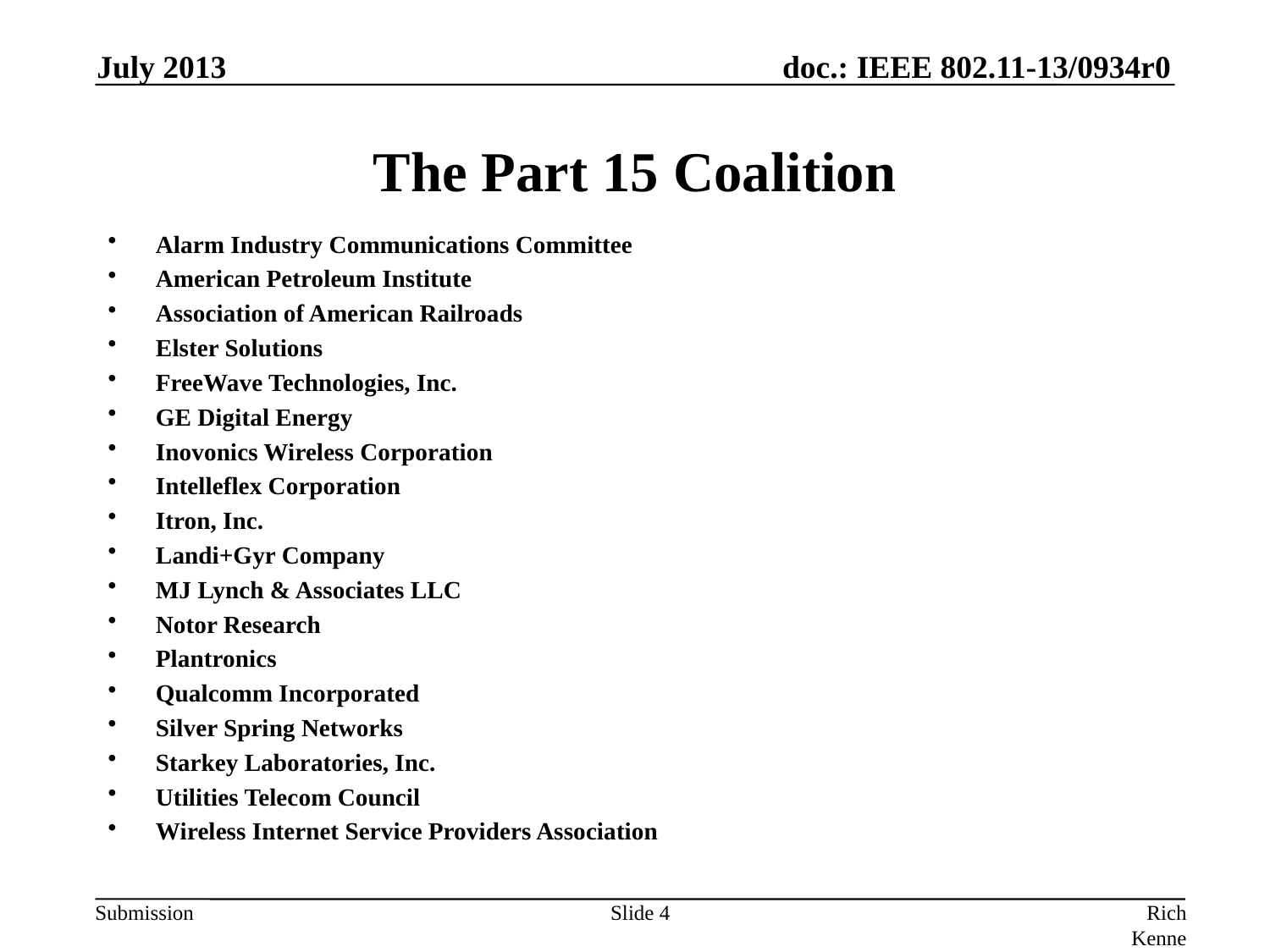

July 2013
# The Part 15 Coalition
Alarm Industry Communications Committee
American Petroleum Institute
Association of American Railroads
Elster Solutions
FreeWave Technologies, Inc.
GE Digital Energy
Inovonics Wireless Corporation
Intelleflex Corporation
Itron, Inc.
Landi+Gyr Company
MJ Lynch & Associates LLC
Notor Research
Plantronics
Qualcomm Incorporated
Silver Spring Networks
Starkey Laboratories, Inc.
Utilities Telecom Council
Wireless Internet Service Providers Association

Slide 4
Rich Kennedy, BlackBerry Corporation